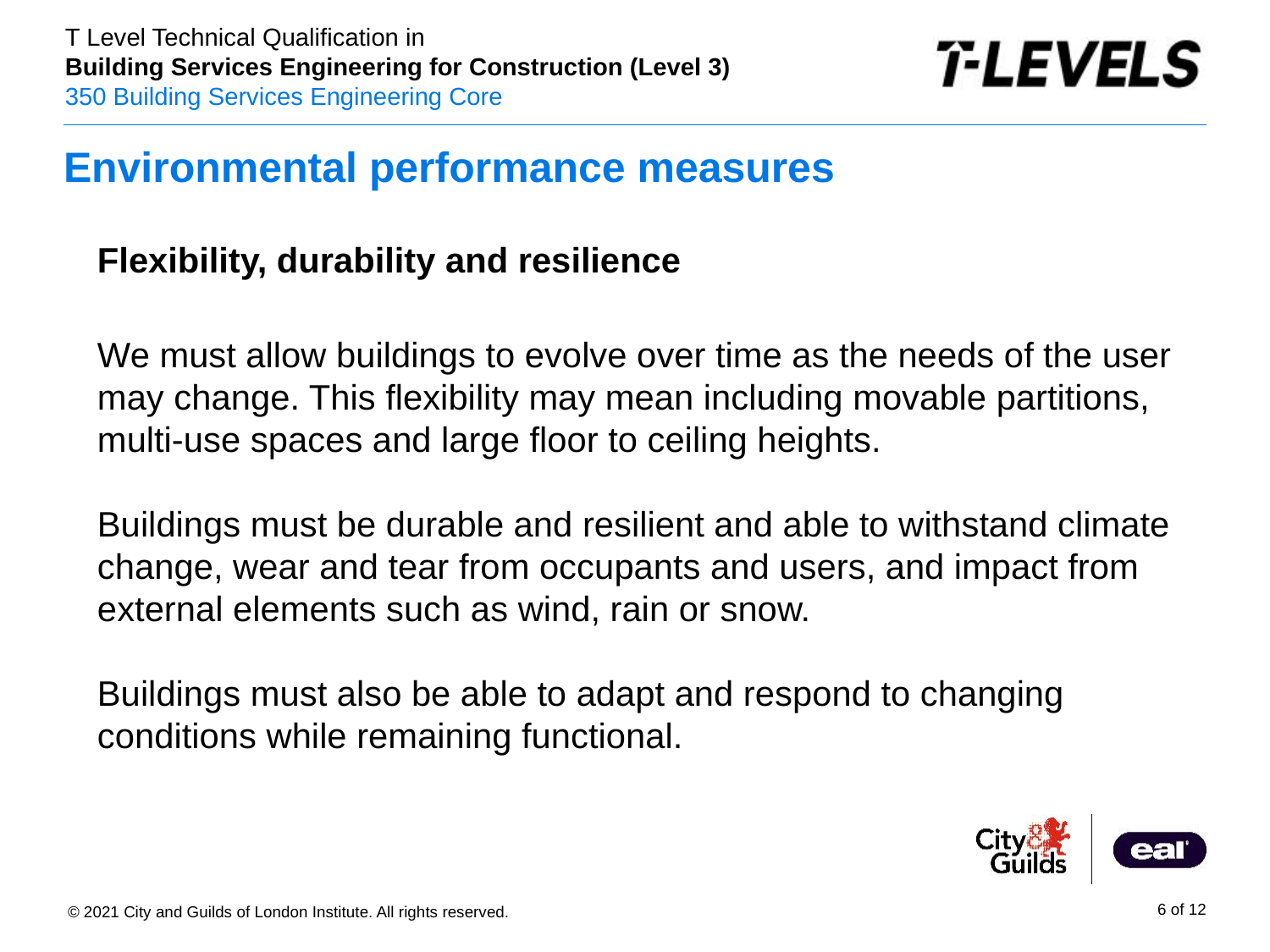

# Environmental performance measures
Flexibility, durability and resilience
We must allow buildings to evolve over time as the needs of the user may change. This flexibility may mean including movable partitions,  multi-use spaces and large floor to ceiling heights.

Buildings must be durable and resilient and able to withstand climate change, wear and tear from occupants and users, and impact from external elements such as wind, rain or snow.

Buildings must also be able to adapt and respond to changing conditions while remaining functional.